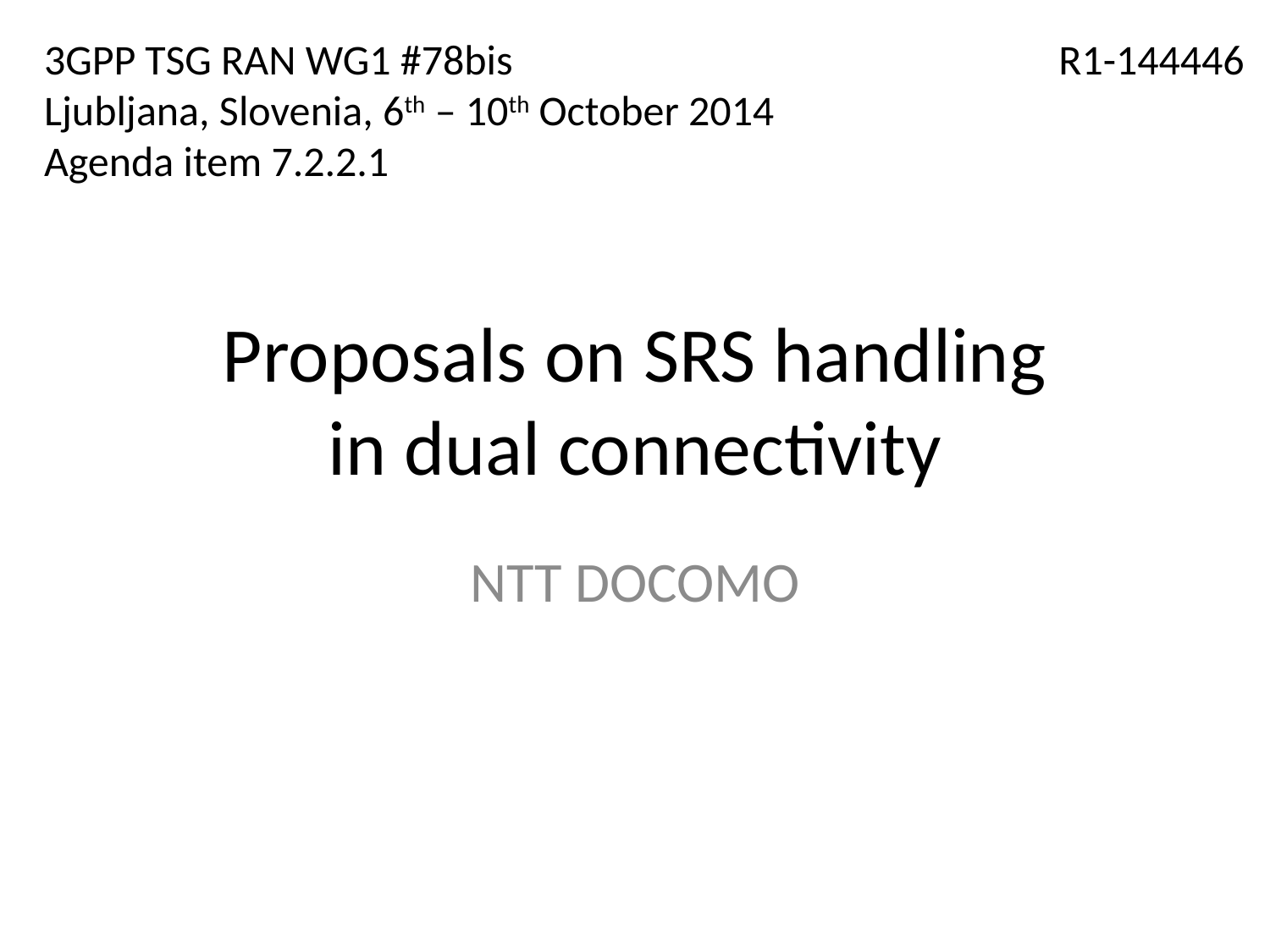

3GPP TSG RAN WG1 #78bis
Ljubljana, Slovenia, 6th – 10th October 2014
Agenda item 7.2.2.1
R1-144446
# Proposals on SRS handling in dual connectivity
NTT DOCOMO